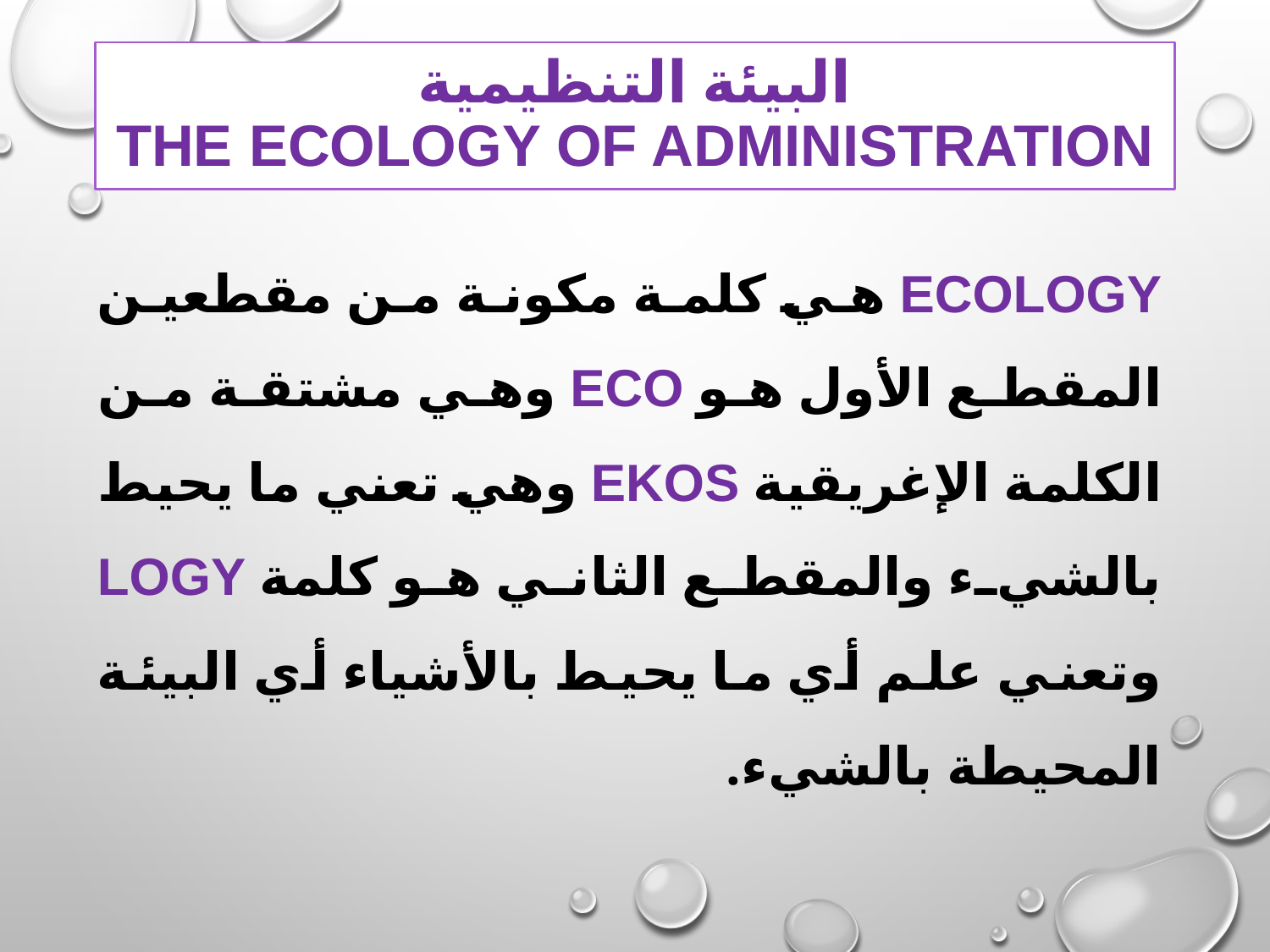

# البيئة التنظيمية the ecology of administration
Ecology هي كلمة مكونة من مقطعين المقطع الأول هو Eco وهي مشتقة من الكلمة الإغريقية ekos وهي تعني ما يحيط بالشيء والمقطع الثاني هو كلمة logy وتعني علم أي ما يحيط بالأشياء أي البيئة المحيطة بالشيء.